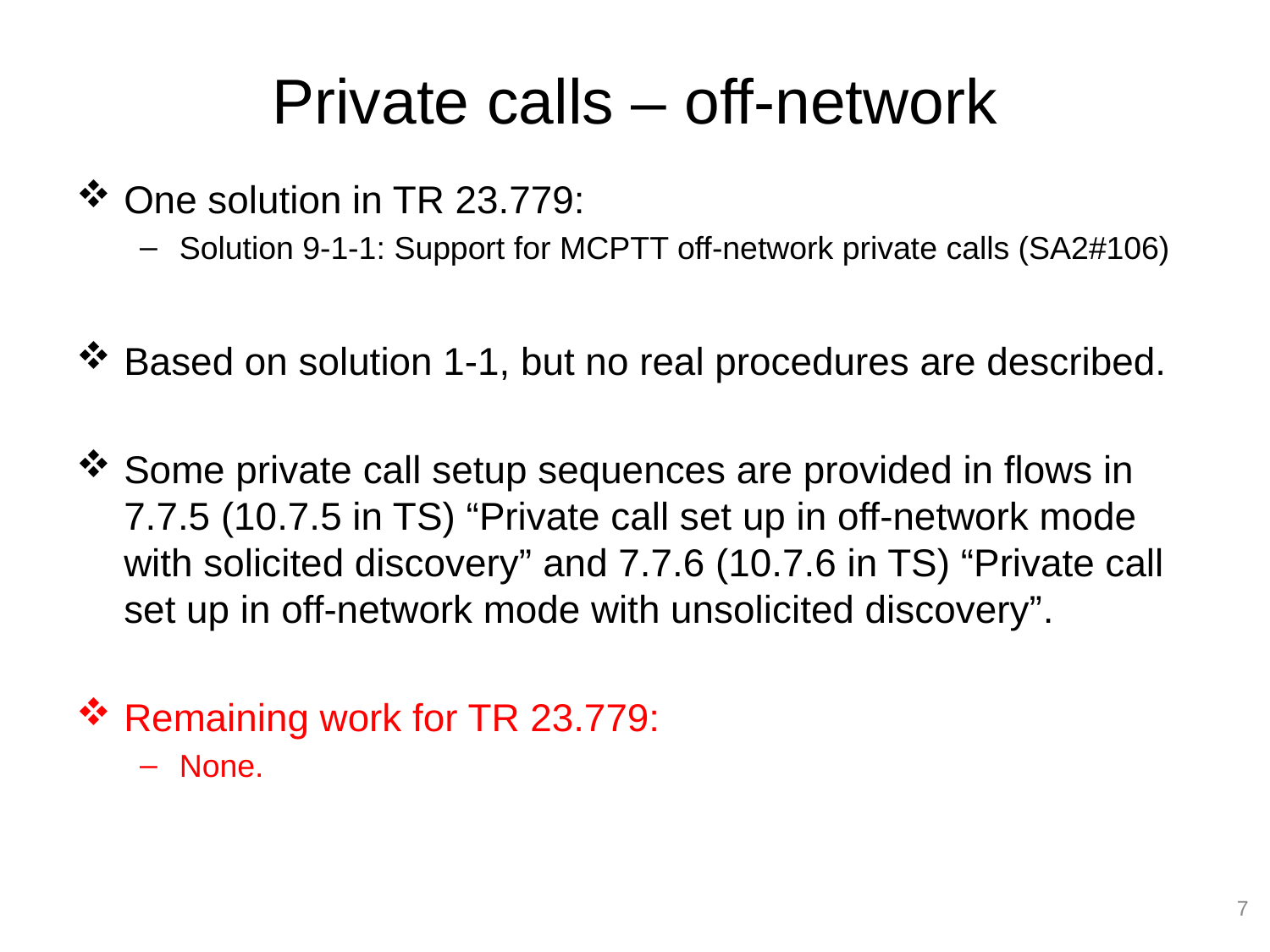

# Private calls – off-network
One solution in TR 23.779:
Solution 9-1-1: Support for MCPTT off-network private calls (SA2#106)

Based on solution 1-1, but no real procedures are described.

Some private call setup sequences are provided in flows in 7.7.5 (10.7.5 in TS) “Private call set up in off-network mode with solicited discovery” and 7.7.6 (10.7.6 in TS) “Private call set up in off-network mode with unsolicited discovery”.

Remaining work for TR 23.779:
None.

7